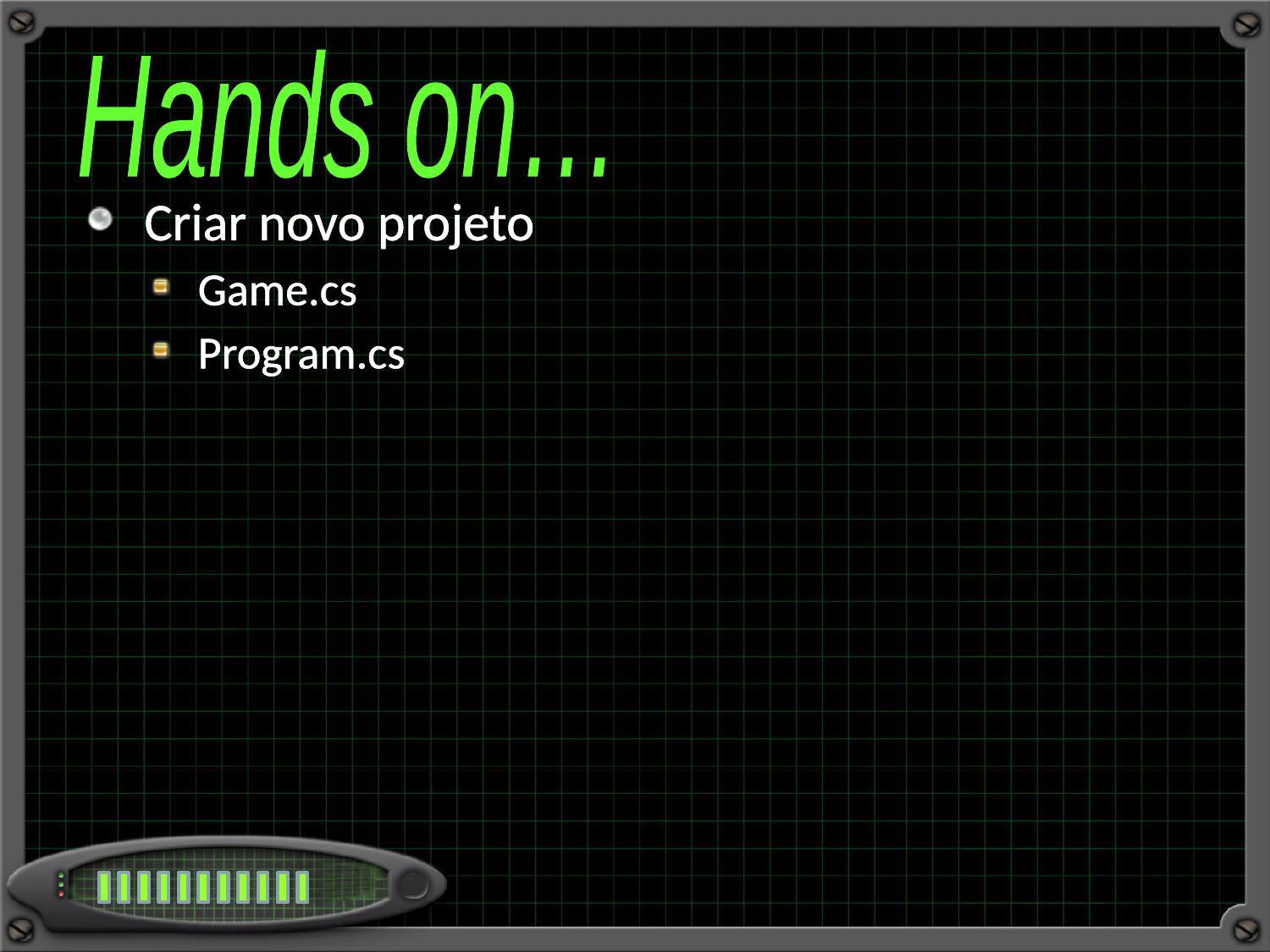

Hands on…
Criar novo projeto
Game.cs
Program.cs